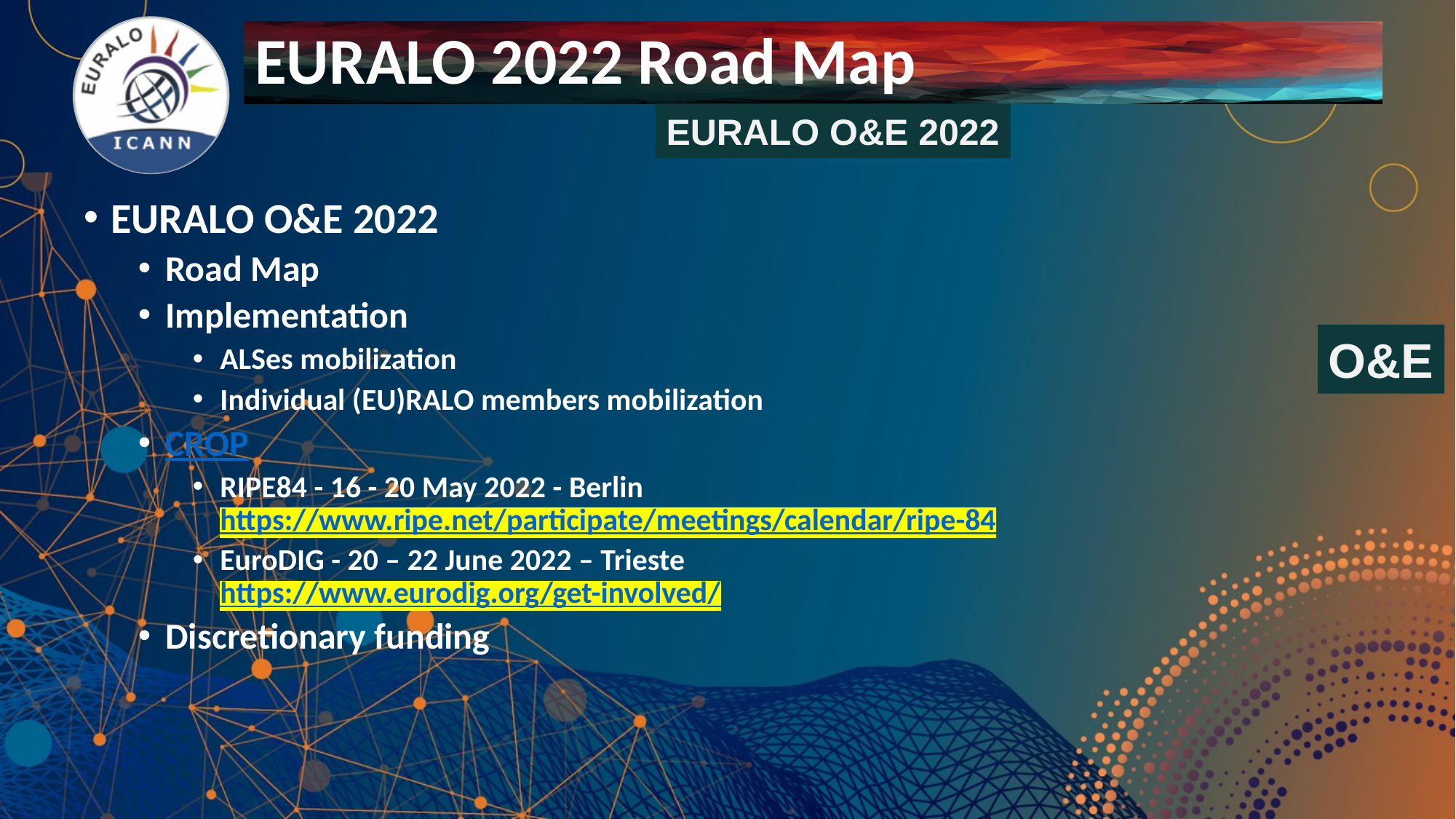

# EURALO 2022 Road Map
EURALO O&E 2022

EURALO O&E 2022
Road Map
Implementation
ALSes mobilization
Individual (EU)RALO members mobilization
CROP
RIPE84 - 16 - 20 May 2022 - Berlin
https://www.ripe.net/participate/meetings/calendar/ripe-84
EuroDIG - 20 – 22 June 2022 – Trieste
https://www.eurodig.org/get-involved/
Discretionary funding

O&E